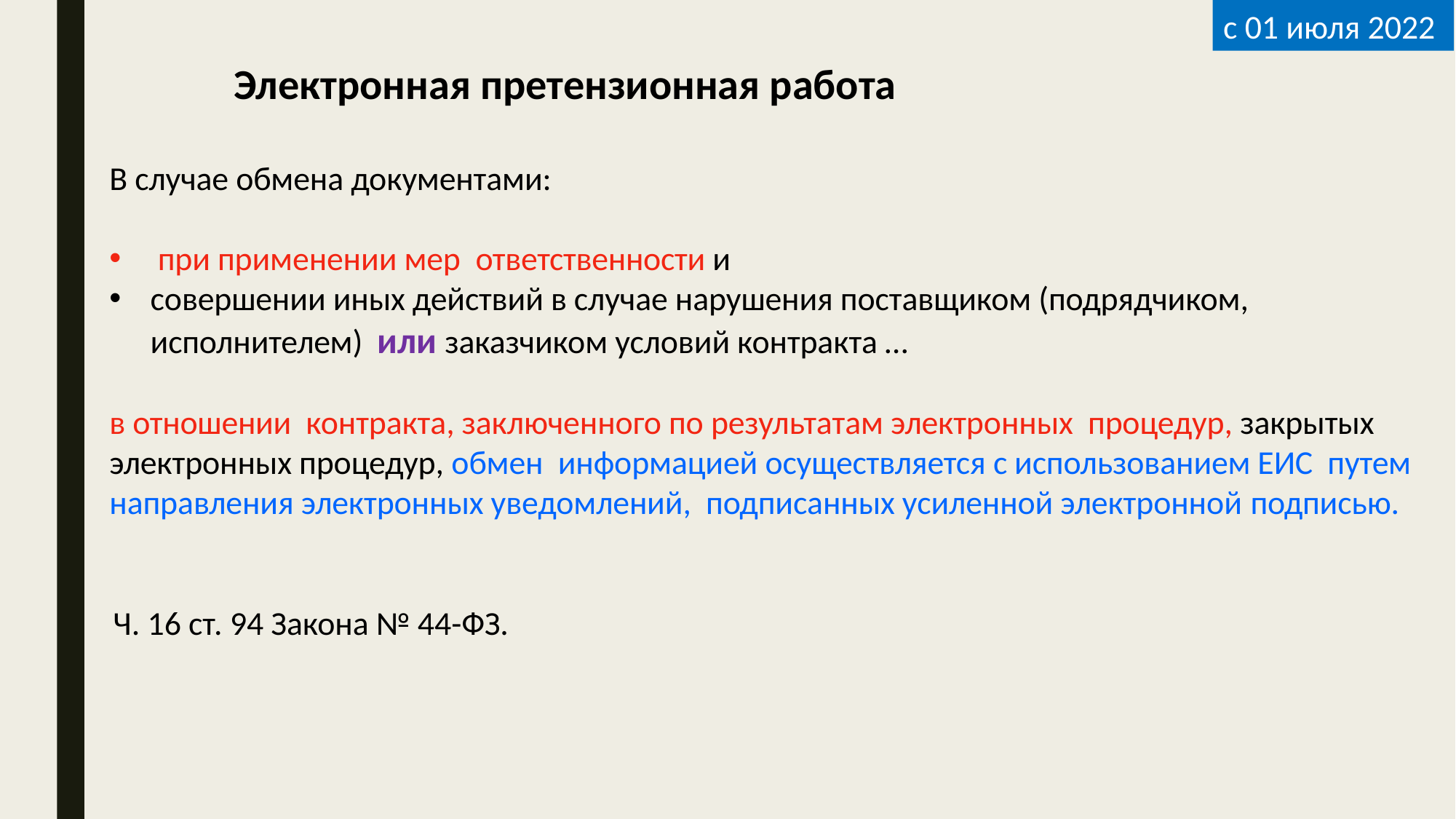

с 01 июля 2022
Электронная претензионная работа
В случае обмена документами:

 при применении мер  ответственности и
совершении иных действий в случае нарушения поставщиком (подрядчиком, исполнителем)  или заказчиком условий контракта …

в отношении  контракта, заключенного по результатам электронных  процедур, закрытых электронных процедур, обмен  информацией осуществляется с использованием ЕИС  путем направления электронных уведомлений,  подписанных усиленной электронной подписью.

Ч. 16 ст. 94 Закона № 44-ФЗ.